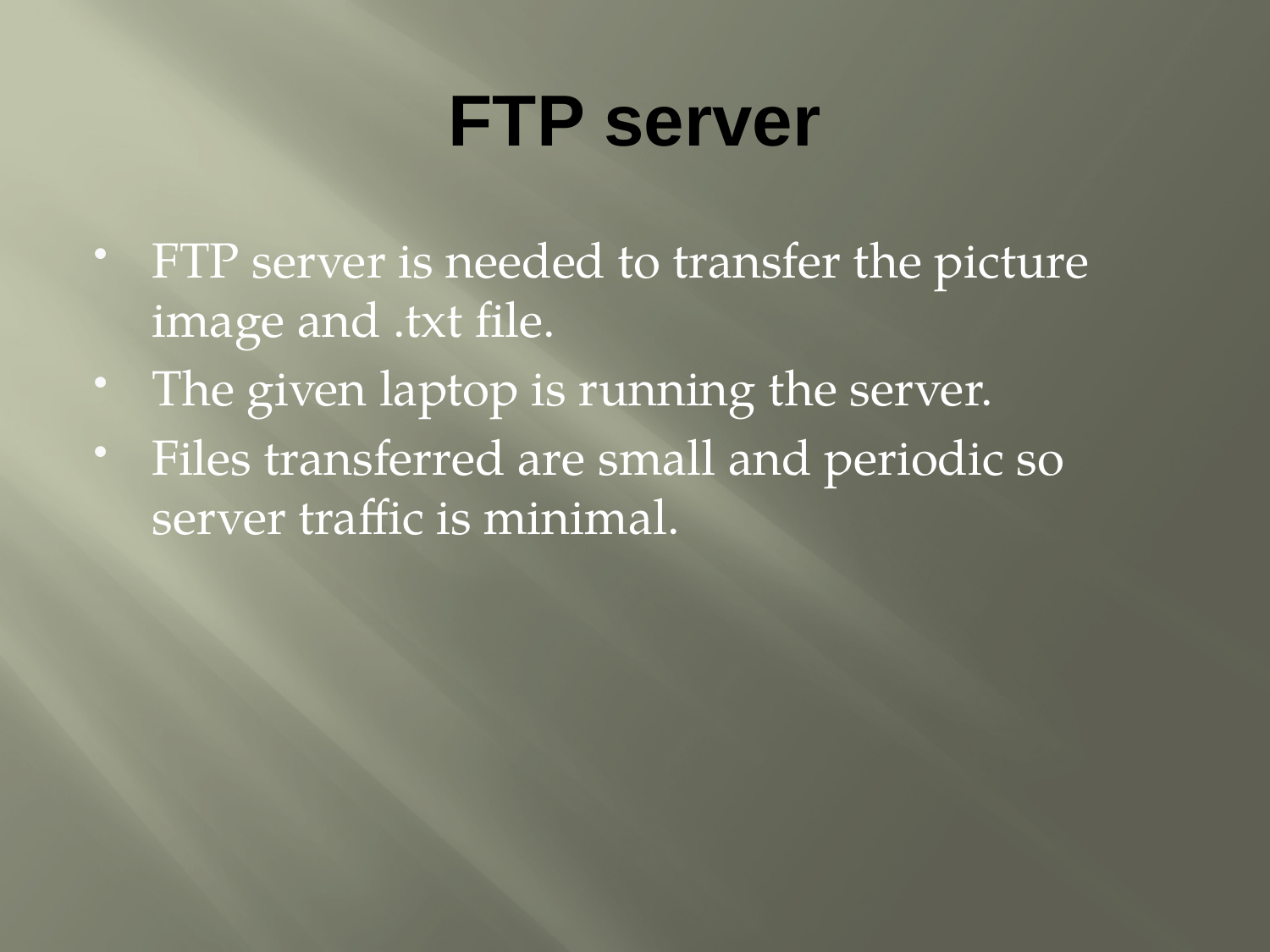

# FTP server
FTP server is needed to transfer the picture image and .txt file.
The given laptop is running the server.
Files transferred are small and periodic so server traffic is minimal.